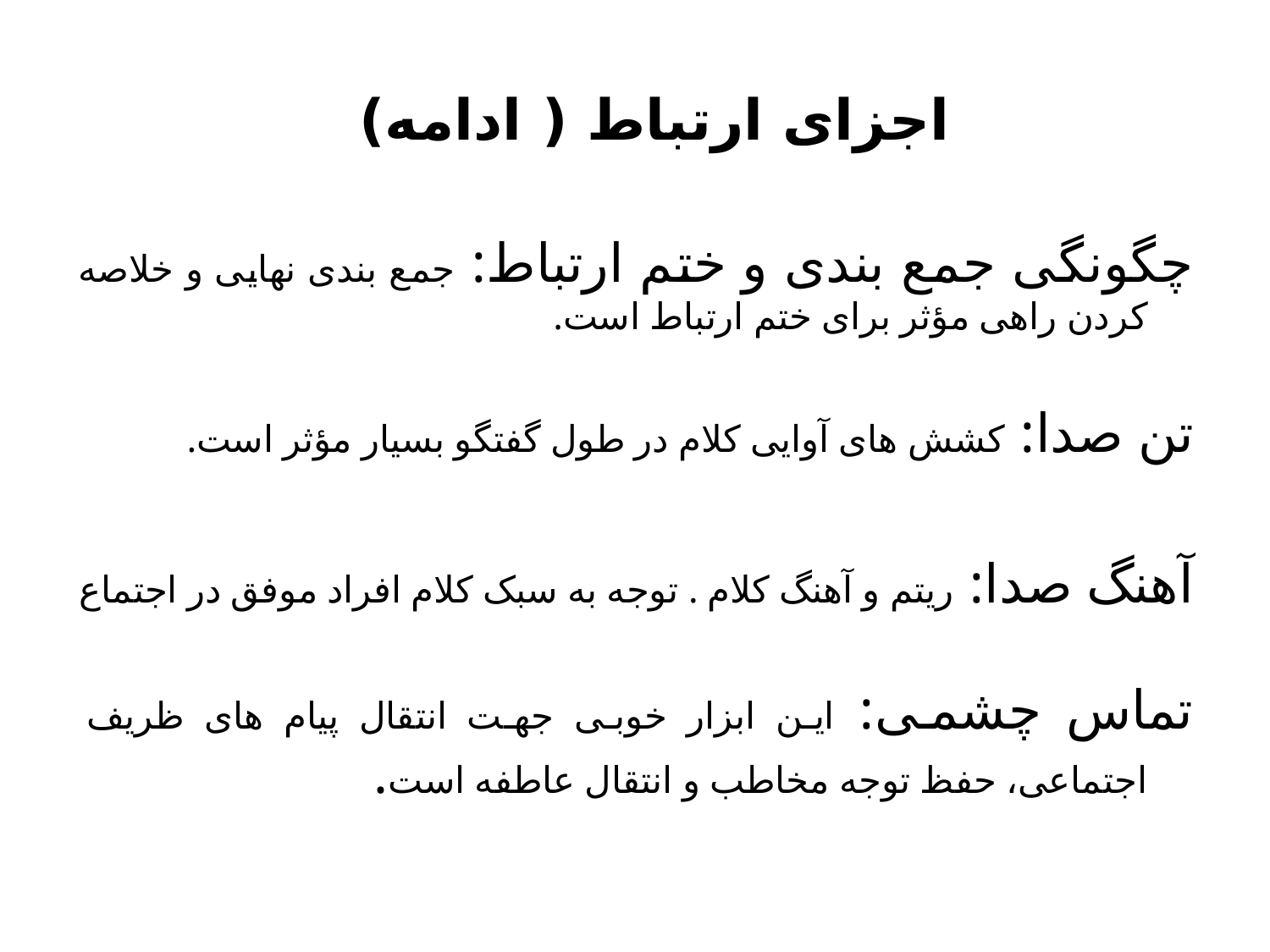

# اجزای ارتباط ( ادامه)
چگونگی جمع بندی و ختم ارتباط: جمع بندی نهایی و خلاصه کردن راهی مؤثر برای ختم ارتباط است.

تن صدا: کشش های آوایی کلام در طول گفتگو بسیار مؤثر است.

آهنگ صدا: ریتم و آهنگ کلام . توجه به سبک کلام افراد موفق در اجتماع

تماس چشمی: این ابزار خوبی جهت انتقال پیام های ظریف اجتماعی، حفظ توجه مخاطب و انتقال عاطفه است.